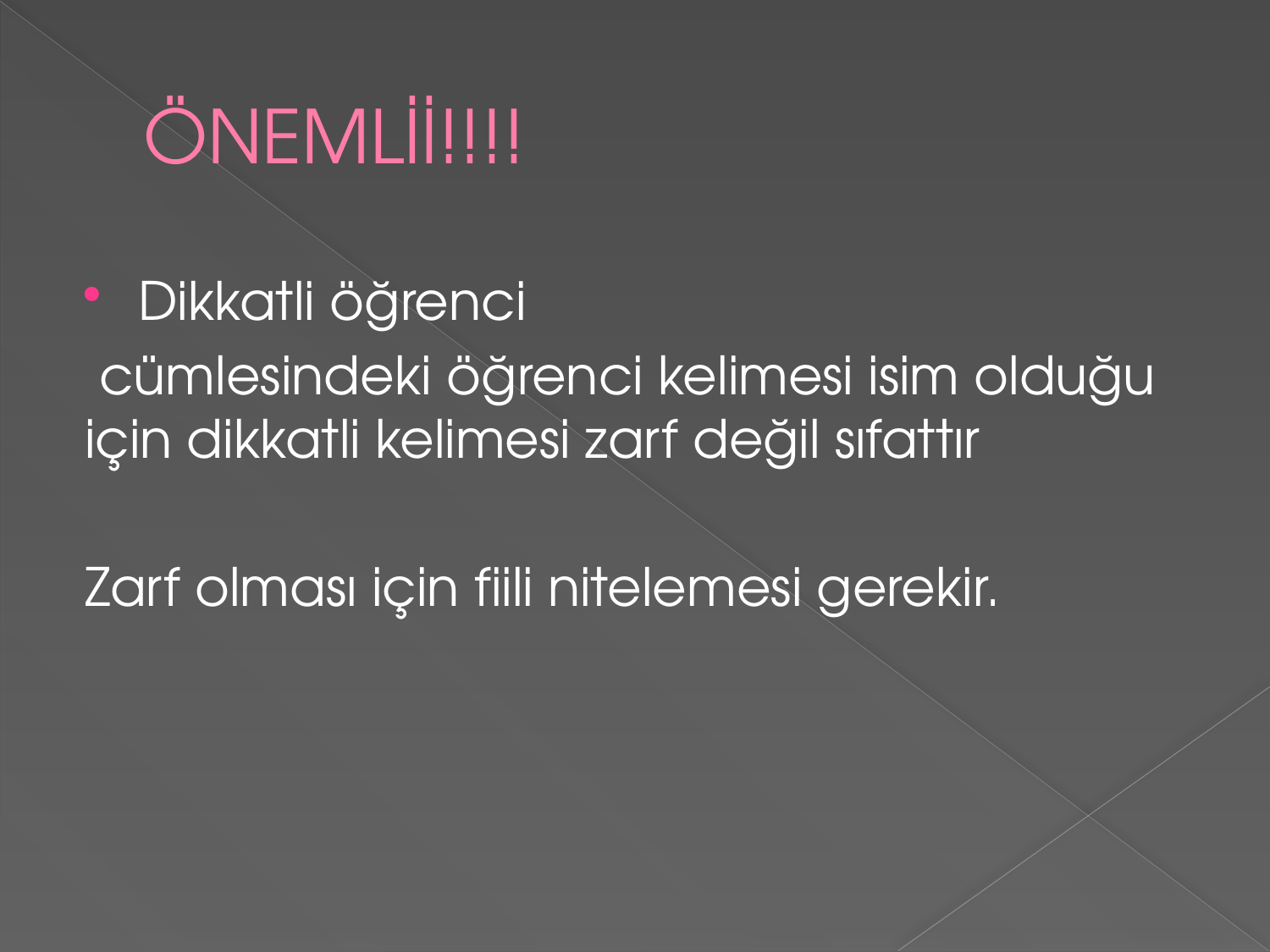

# ÖNEMLİİ!!!!
Dikkatli öğrenci
 cümlesindeki öğrenci kelimesi isim olduğu için dikkatli kelimesi zarf değil sıfattır

Zarf olması için fiili nitelemesi gerekir.